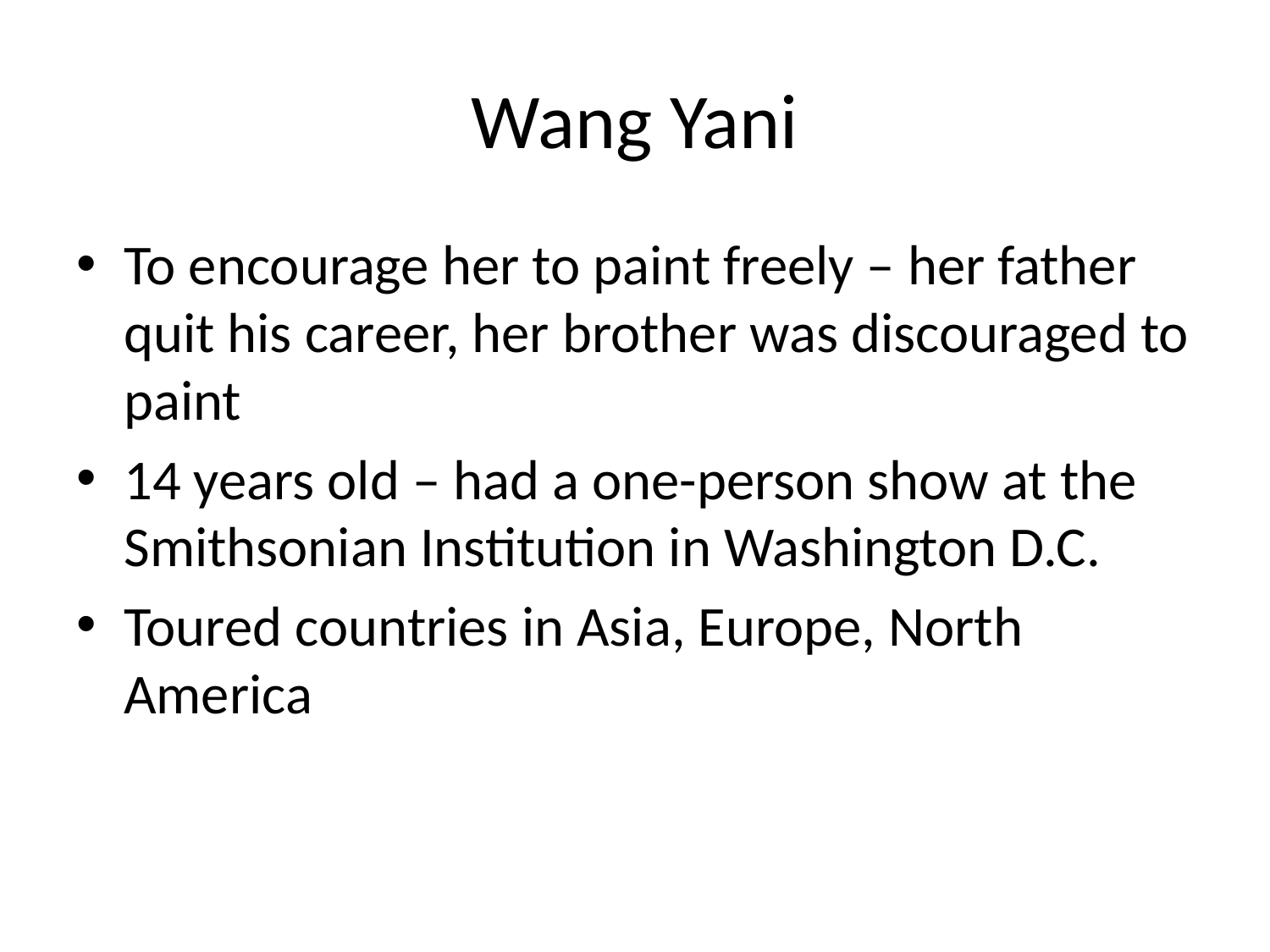

# Wang Yani
To encourage her to paint freely – her father quit his career, her brother was discouraged to paint
14 years old – had a one-person show at the Smithsonian Institution in Washington D.C.
Toured countries in Asia, Europe, North America